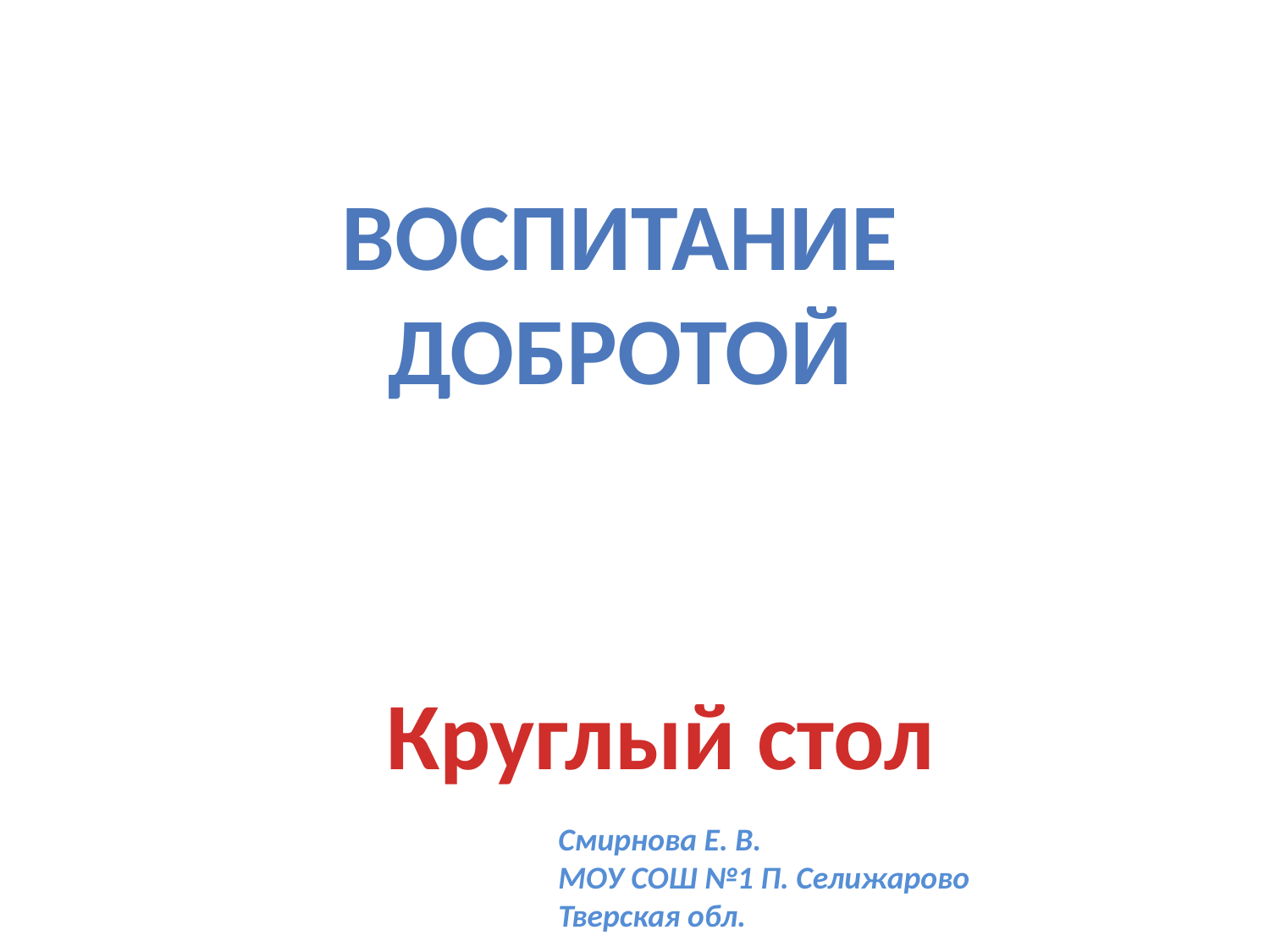

Воспитание добротой
  Круглый стол
Смирнова Е. В.
МОУ СОШ №1 П. Селижарово
Тверская обл.